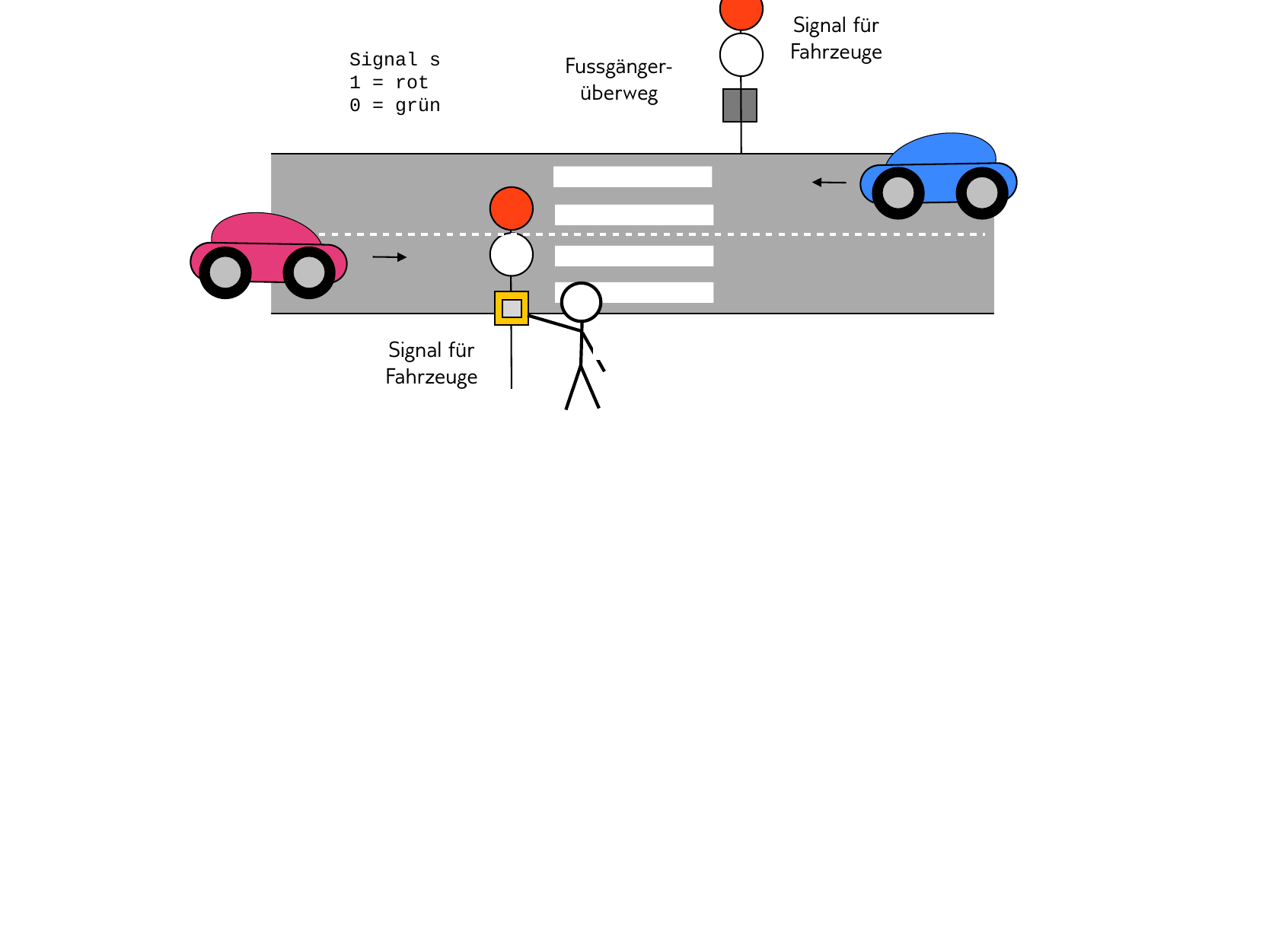

Signal für Fahrzeuge
Signal s
1 = rot
0 = grün
Fussgänger-überweg

Signal für Fahrzeuge